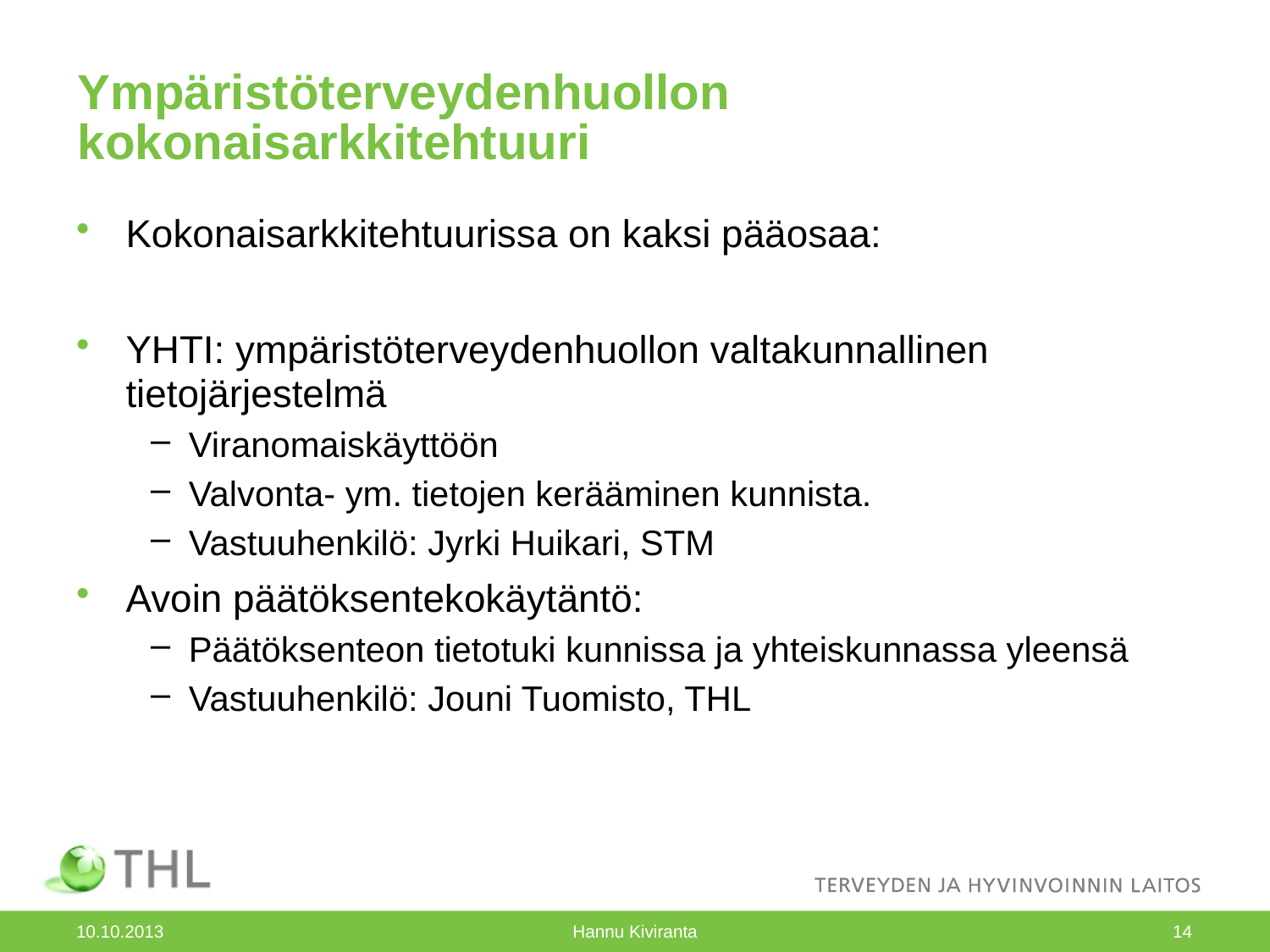

# Ympäristöterveydenhuollon kokonaisarkkitehtuuri
Kokonaisarkkitehtuurissa on kaksi pääosaa:

YHTI: ympäristöterveydenhuollon valtakunnallinen tietojärjestelmä
Viranomaiskäyttöön
Valvonta- ym. tietojen kerääminen kunnista.
Vastuuhenkilö: Jyrki Huikari, STM
Avoin päätöksentekokäytäntö:
Päätöksenteon tietotuki kunnissa ja yhteiskunnassa yleensä
Vastuuhenkilö: Jouni Tuomisto, THL
10.10.2013
Hannu Kiviranta
14